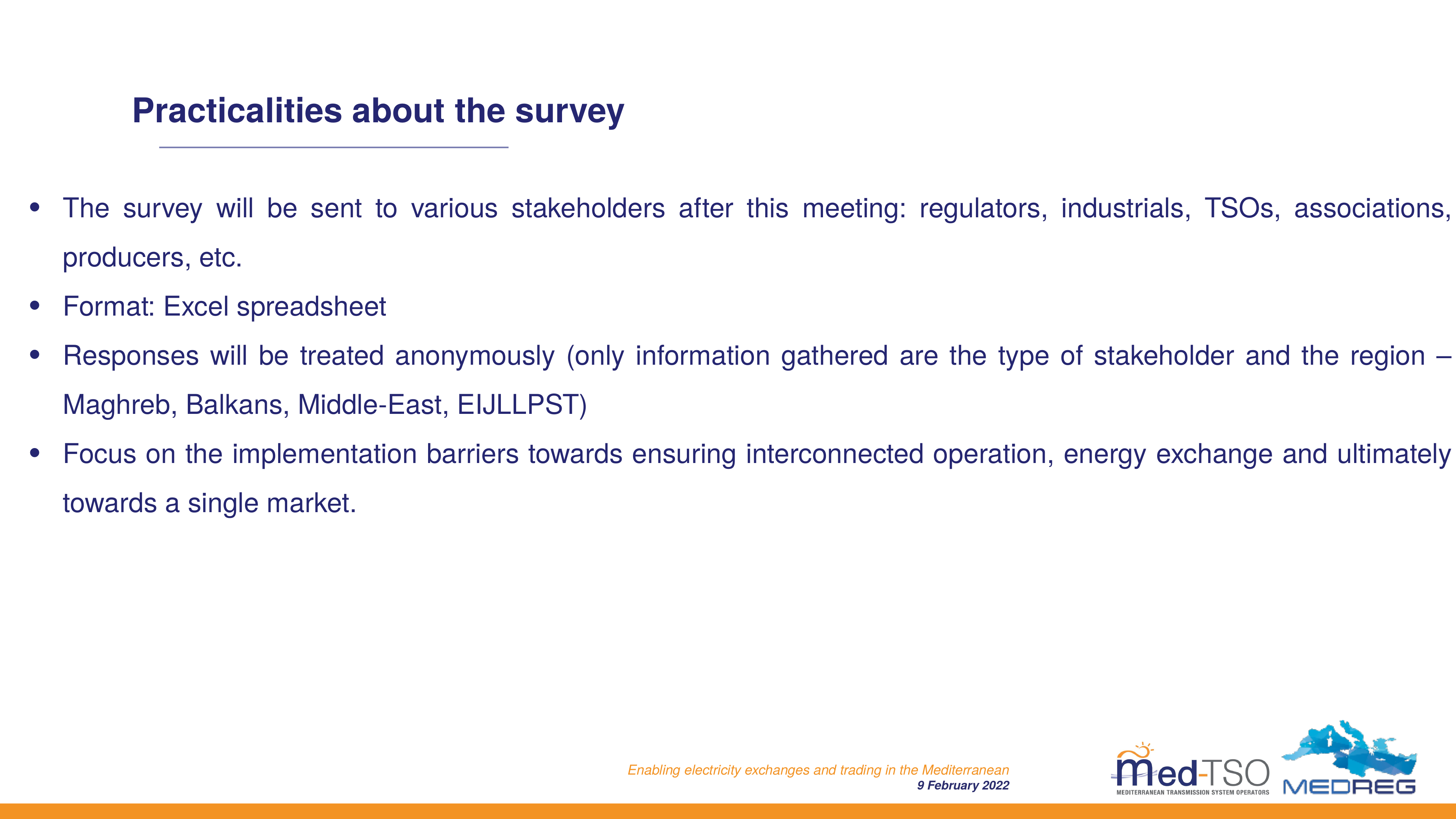

Practicalities about the survey

The survey will be sent to various stakeholders after this meeting: regulators, industrials, TSOs, associations, producers, etc.
Format: Excel spreadsheet
Responses will be treated anonymously (only information gathered are the type of stakeholder and the region – Maghreb, Balkans, Middle-East, EIJLLPST)
Focus on the implementation barriers towards ensuring interconnected operation, energy exchange and ultimately towards a single market.

Enabling electricity exchanges and trading in the Mediterranean
9 February 2022